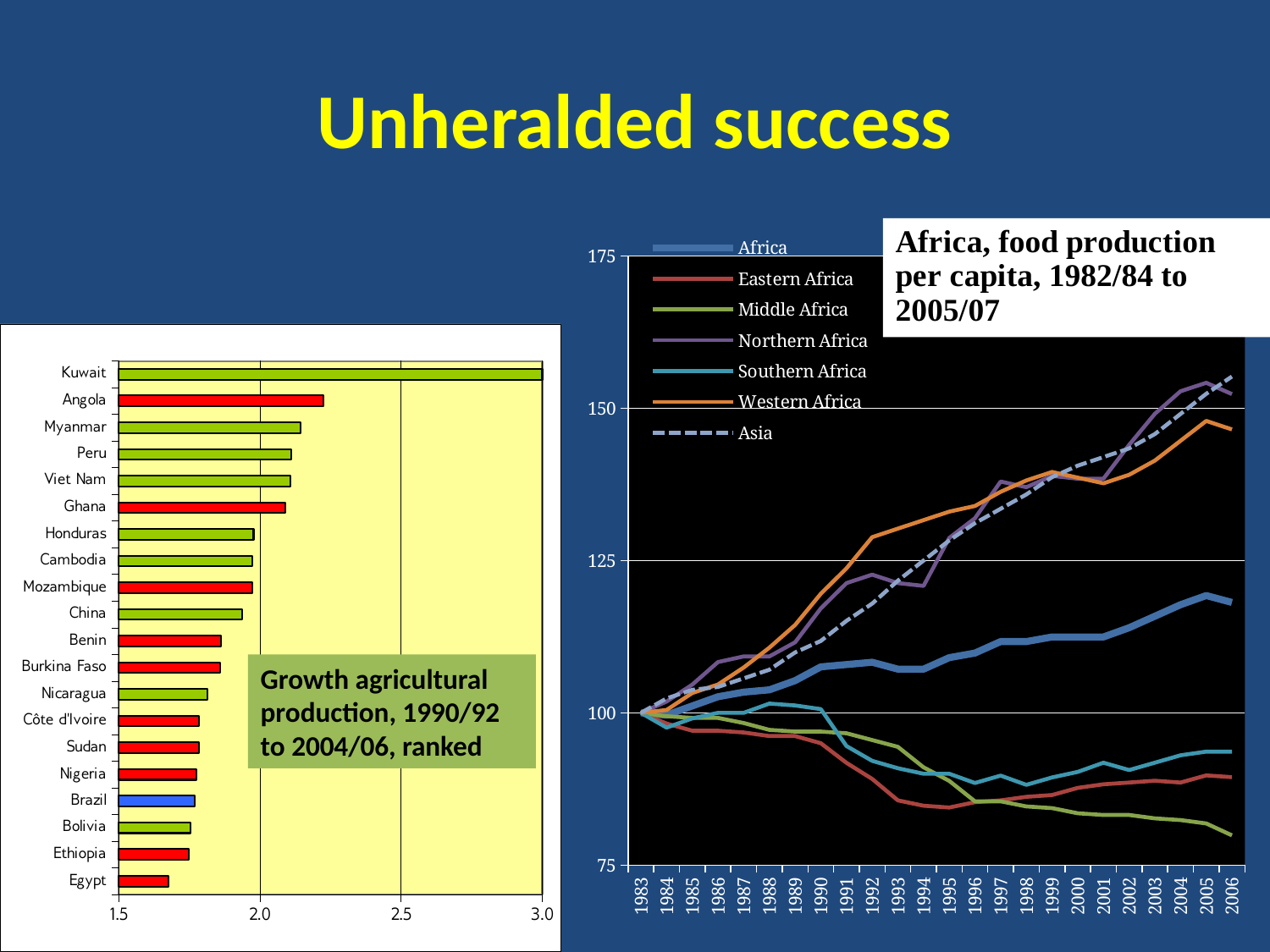

# Unheralded success

### Chart

| Category | Africa | Eastern Africa | Middle Africa | Northern Africa | Southern Africa | Western Africa | Asia |
|---|---|---|---|---|---|---|---|
| 1983 | 100.0 | 100.0 | 100.0 | 100.0 | 100.0 | 100.0 | 100.0 |
| 1984 | 99.62264150943307 | 98.24046920821193 | 99.44134078212292 | 101.85185185185102 | 97.57575757575655 | 100.46511627906976 | 102.35849056603755 |
| 1985 | 101.13207547169795 | 97.06744868035189 | 99.16201117318329 | 104.62962962962962 | 99.0909090909091 | 103.25581395348786 | 103.77358490566037 |
| 1986 | 102.64150943396272 | 97.06744868035189 | 99.16201117318329 | 108.33333333333285 | 100.0 | 104.65116279069767 | 104.24528301886792 |
| 1987 | 103.39622641509433 | 96.77419354838769 | 98.32402234636868 | 109.25925925925932 | 100.0 | 107.44186046511761 | 105.66037735848917 |
| 1988 | 103.7735849056604 | 96.18768328445746 | 97.20670391061448 | 109.25925925925932 | 101.51515151515135 | 110.6976744186046 | 107.07547169811318 |
| 1989 | 105.28301886792403 | 96.18768328445746 | 96.92737430167598 | 111.57407407407408 | 101.21212121212118 | 114.41860465116368 | 109.90566037735849 |
| 1990 | 107.54716981132127 | 95.01466275659824 | 96.92737430167598 | 117.12962962962962 | 100.60606060606061 | 119.53488372093032 | 111.79245283018805 |
| 1991 | 107.92452830188678 | 91.78885630498529 | 96.64804469273743 | 121.29629629629629 | 94.54545454545452 | 123.72093023255727 | 115.0943396226415 |
| 1992 | 108.30188679245204 | 89.14956011730204 | 95.53072625698316 | 122.68518518518515 | 92.12121212121212 | 128.8372093023272 | 117.92452830188677 |
| 1993 | 107.16981132075385 | 85.63049853372313 | 94.41340782122907 | 121.29629629629629 | 90.9090909090909 | 130.23255813953475 | 121.6981132075472 |
| 1994 | 107.16981132075385 | 84.75073313782887 | 91.06145251396646 | 120.83333333333285 | 90.0 | 131.6279069767442 | 125.0 |
| 1995 | 109.05660377358438 | 84.4574780058651 | 88.82681564245806 | 128.7037037037019 | 90.0 | 133.02325581395345 | 128.30188679245285 |
| 1996 | 109.81132075471699 | 85.33724340175952 | 85.47486033519553 | 131.94444444444446 | 88.48484848484853 | 133.95348837209517 | 131.13207547169813 |
| 1997 | 111.6981132075472 | 85.63049853372313 | 85.47486033519553 | 137.96296296296293 | 89.6969696969697 | 136.2790697674401 | 133.49056603773587 |
| 1998 | 111.6981132075472 | 86.21700879765392 | 84.63687150837933 | 137.03703703703843 | 88.18181818181819 | 138.13953488372093 | 135.84905660377356 |
| 1999 | 112.45283018867885 | 86.51026392961977 | 84.35754189944136 | 138.88888888889082 | 89.39393939393935 | 139.53488372092932 | 138.67924528301776 |
| 2000 | 112.45283018867885 | 87.68328445747801 | 83.51955307262571 | 138.425925925926 | 90.30303030302949 | 138.6046511627896 | 140.56603773584902 |
| 2001 | 112.45283018867885 | 88.2697947214076 | 83.24022346368811 | 138.425925925926 | 91.81818181818088 | 137.67441860465118 | 141.98113207547289 |
| 2002 | 113.96226415094362 | 88.56304985337246 | 83.24022346368811 | 143.9814814814829 | 90.60606060606061 | 139.06976744185945 | 143.3962264150968 |
| 2003 | 115.84905660377359 | 88.85630498533786 | 82.68156424581079 | 149.07407407407302 | 91.81818181818088 | 141.39534883721163 | 145.75471698113208 |
| 2004 | 117.73584905660327 | 88.56304985337246 | 82.4022346368715 | 152.77777777777752 | 93.03030303030302 | 144.65116279069758 | 149.05660377358478 |
| 2005 | 119.24528301886792 | 89.73607038123167 | 81.84357541899442 | 154.16666666666652 | 93.63636363636364 | 147.90697674418598 | 152.35849056603877 |
| 2006 | 118.11320754716981 | 89.44281524926767 | 79.88826815642325 | 152.31481481481478 | 93.63636363636364 | 146.51162790697674 | 155.18867924528405 |

### Chart

| Category |  |
|---|---|
| Kuwait | 3.0267414679756888 |
| Angola | 2.2236154119498437 |
| Myanmar | 2.143405820621011 |
| Peru | 2.111680977352619 |
| Viet Nam | 2.1079804379237532 |
| Ghana | 2.0900443195330167 |
| Honduras | 1.97728709283216 |
| Cambodia | 1.9738661785641634 |
| Mozambique | 1.973400855499286 |
| China | 1.93632348301609 |
| Benin | 1.8609472349341123 |
| Burkina Faso | 1.8588973924201402 |
| Nicaragua | 1.8145274693303601 |
| Côte d'Ivoire | 1.7842764030685827 |
| Sudan | 1.7826154403019825 |
| Nigeria | 1.7742044521705538 |
| Brazil | 1.7694772030829218 |
| Bolivia | 1.7551010202040398 |
| Ethiopia | 1.7491380874614355 |
| Egypt | 1.6748514462505584 |
Growth agricultural production, 1990/92 to 2004/06, ranked